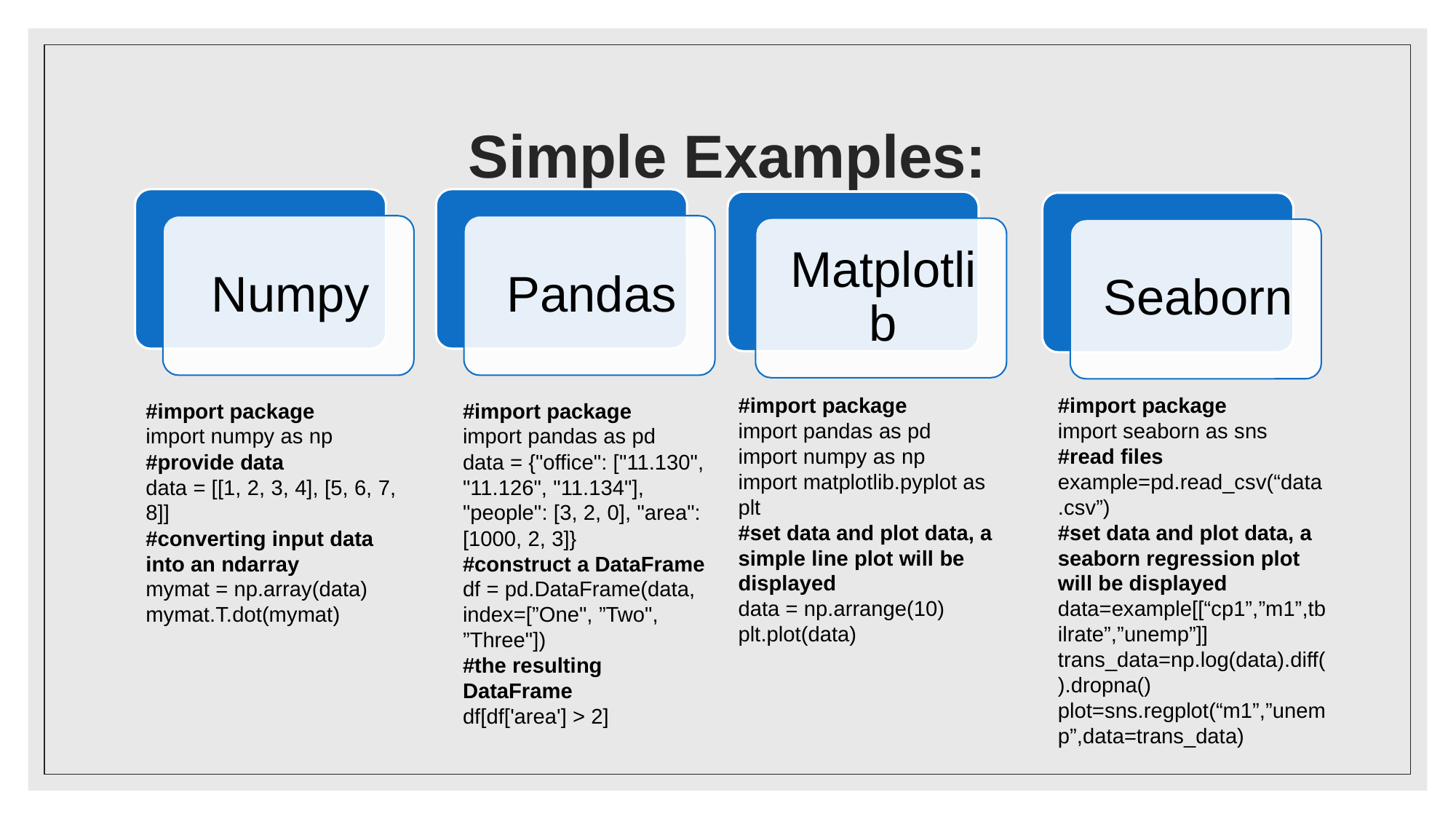

# Simple Examples:
Numpy
Pandas
Matplotlib
Seaborn
#import package
import pandas as pd
import numpy as np
import matplotlib.pyplot as plt
#set data and plot data, a simple line plot will be displayed
data = np.arrange(10)
plt.plot(data)
#import package
import seaborn as sns
#read files
example=pd.read_csv(“data.csv”)
#set data and plot data, a seaborn regression plot will be displayed
data=example[[“cp1”,”m1”,tbilrate”,”unemp”]]
trans_data=np.log(data).diff().dropna()
plot=sns.regplot(“m1”,”unemp”,data=trans_data)
#import package
import numpy as np
#provide data
data = [[1, 2, 3, 4], [5, 6, 7, 8]]
#converting input data into an ndarray
mymat = np.array(data)
mymat.T.dot(mymat)

#import package
import pandas as pd
data = {"office": ["11.130", "11.126", "11.134"], "people": [3, 2, 0], "area": [1000, 2, 3]}
#construct a DataFrame
df = pd.DataFrame(data, index=[”One", ”Two", ”Three"])
#the resulting DataFrame
df[df['area'] > 2]